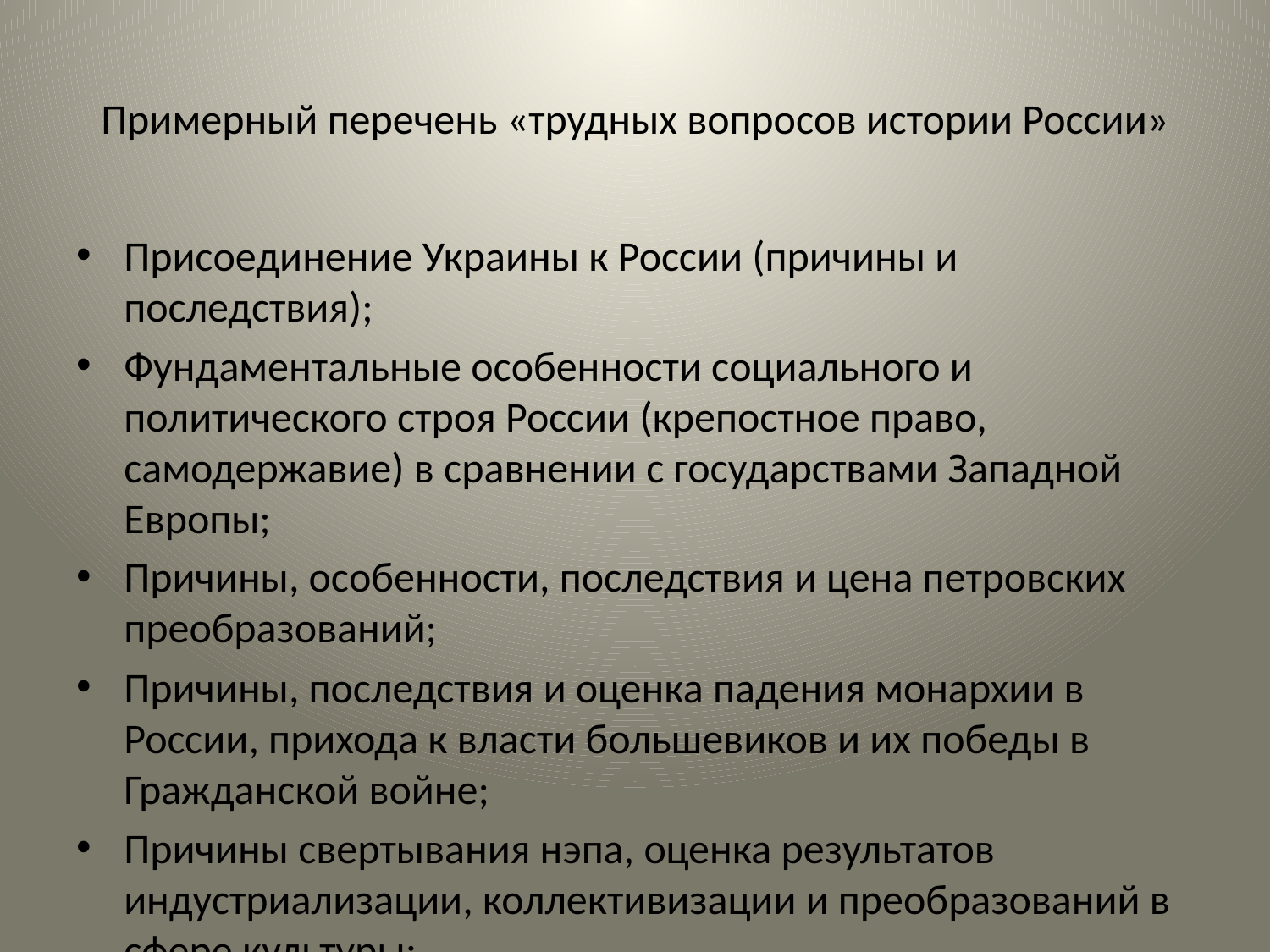

# Примерный перечень «трудных вопросов истории России»
Присоединение Украины к России (причины и последствия);
Фундаментальные особенности социального и политического строя России (крепостное право, самодержавие) в сравнении с государствами Западной Европы;
Причины, особенности, последствия и цена петровских преобразований;
Причины, последствия и оценка падения монархии в России, прихода к власти большевиков и их победы в Гражданской войне;
Причины свертывания нэпа, оценка результатов индустриализации, коллективизации и преобразований в сфере культуры;